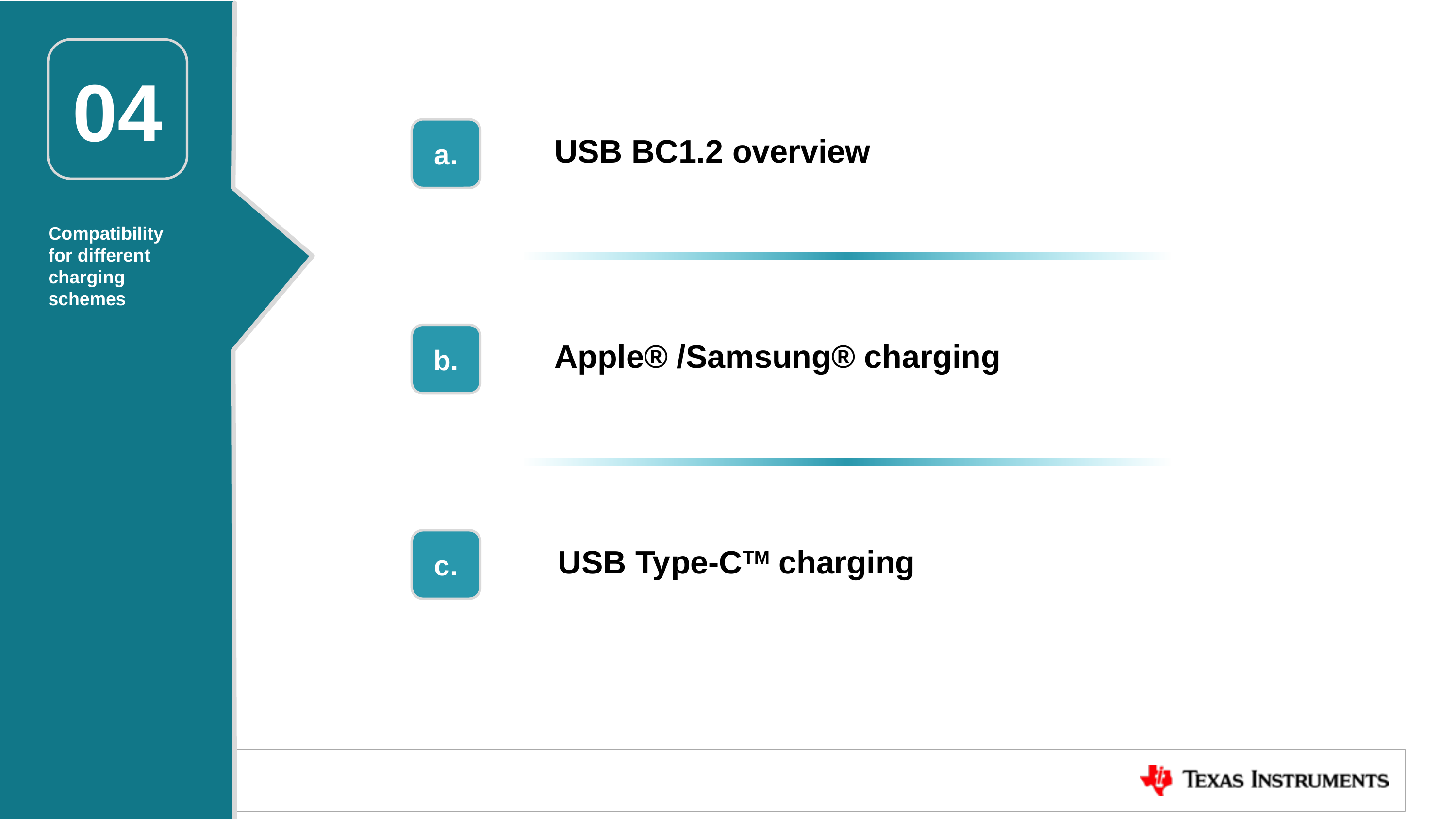

04
Compatibility
for different charging schemes
a.
USB BC1.2 overview

b.
Apple® /Samsung® charging

c.
USB Type-CTM charging